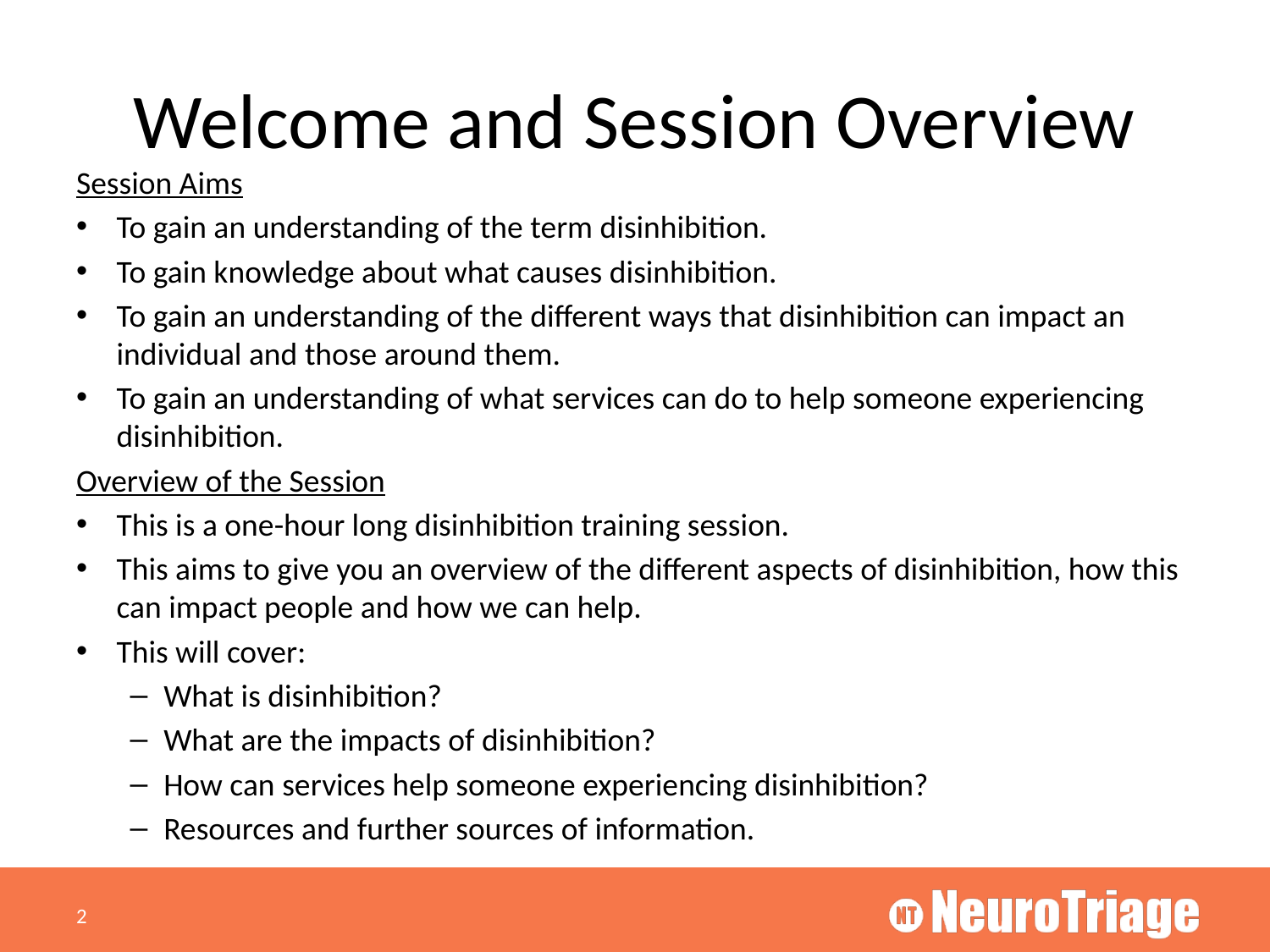

# Welcome and Session Overview
Session Aims
To gain an understanding of the term disinhibition.
To gain knowledge about what causes disinhibition.
To gain an understanding of the different ways that disinhibition can impact an individual and those around them.
To gain an understanding of what services can do to help someone experiencing disinhibition.
Overview of the Session
This is a one-hour long disinhibition training session.
This aims to give you an overview of the different aspects of disinhibition, how this can impact people and how we can help.
This will cover:
What is disinhibition?
What are the impacts of disinhibition?
How can services help someone experiencing disinhibition?
Resources and further sources of information.

2